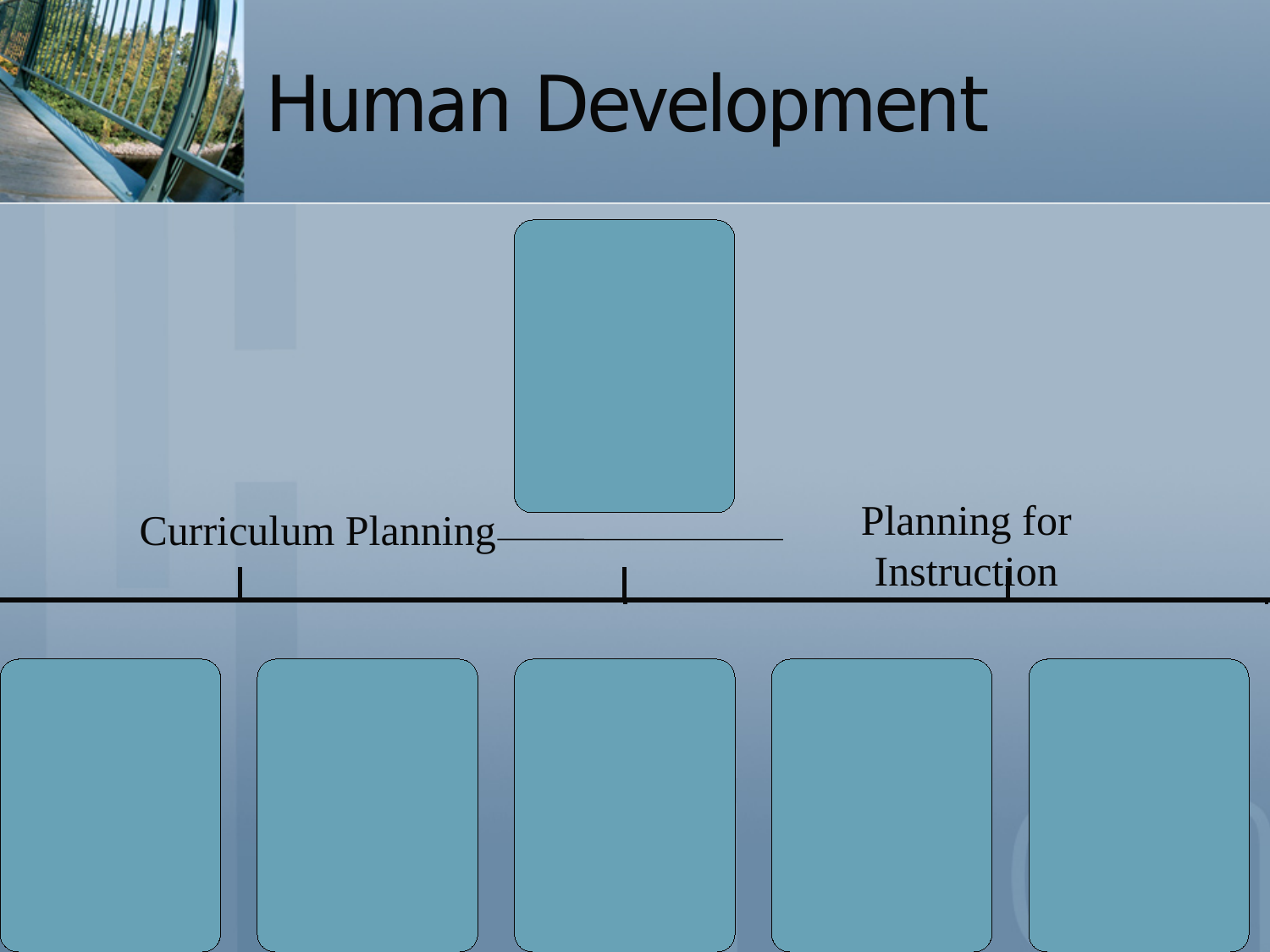

# Human Development
Planning for Instruction
Curriculum Planning